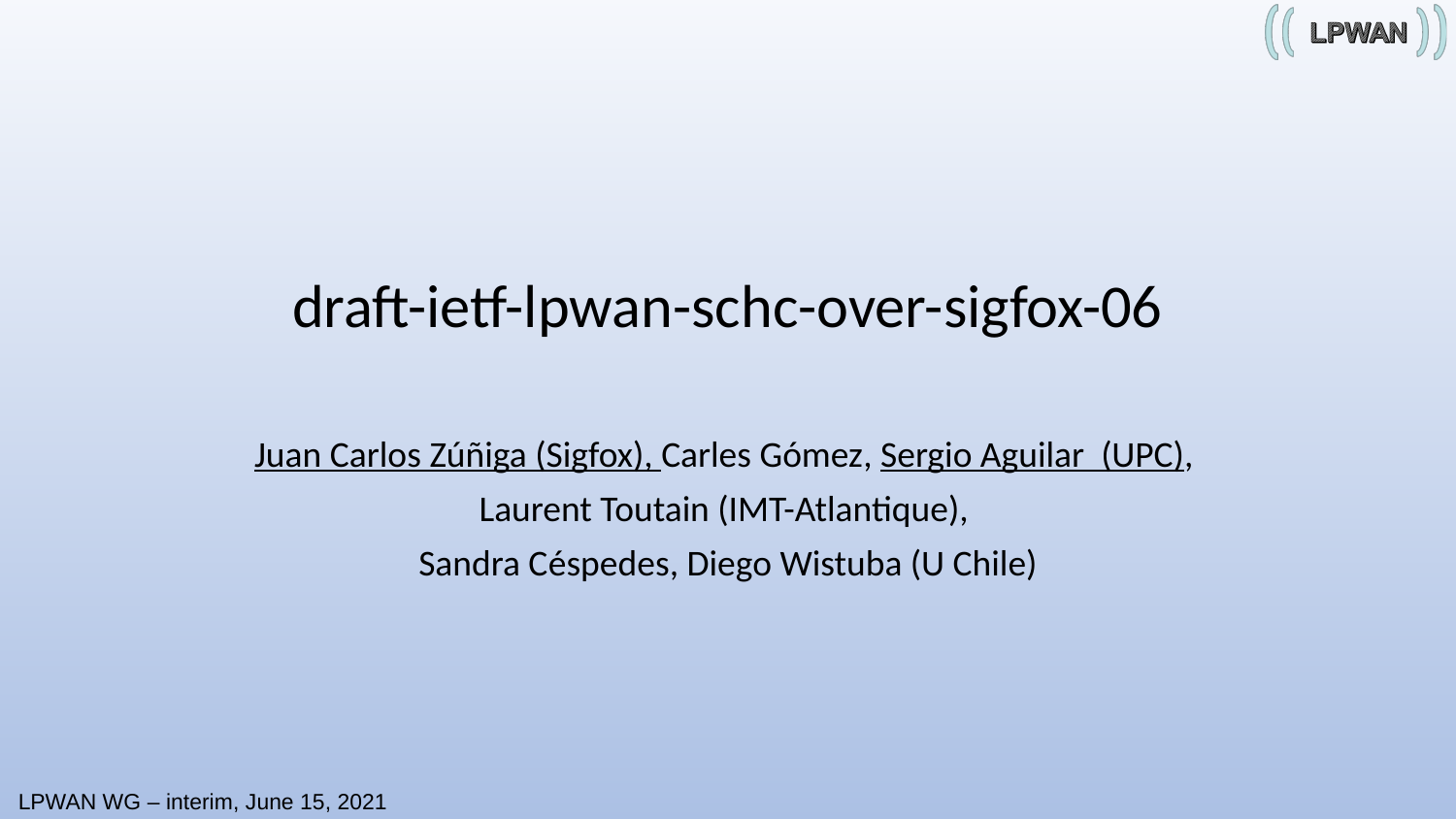

# draft-ietf-lpwan-schc-over-sigfox-06
Juan Carlos Zúñiga (Sigfox), Carles Gómez, Sergio Aguilar  (UPC),
Laurent Toutain (IMT-Atlantique),
Sandra Céspedes, Diego Wistuba (U Chile)